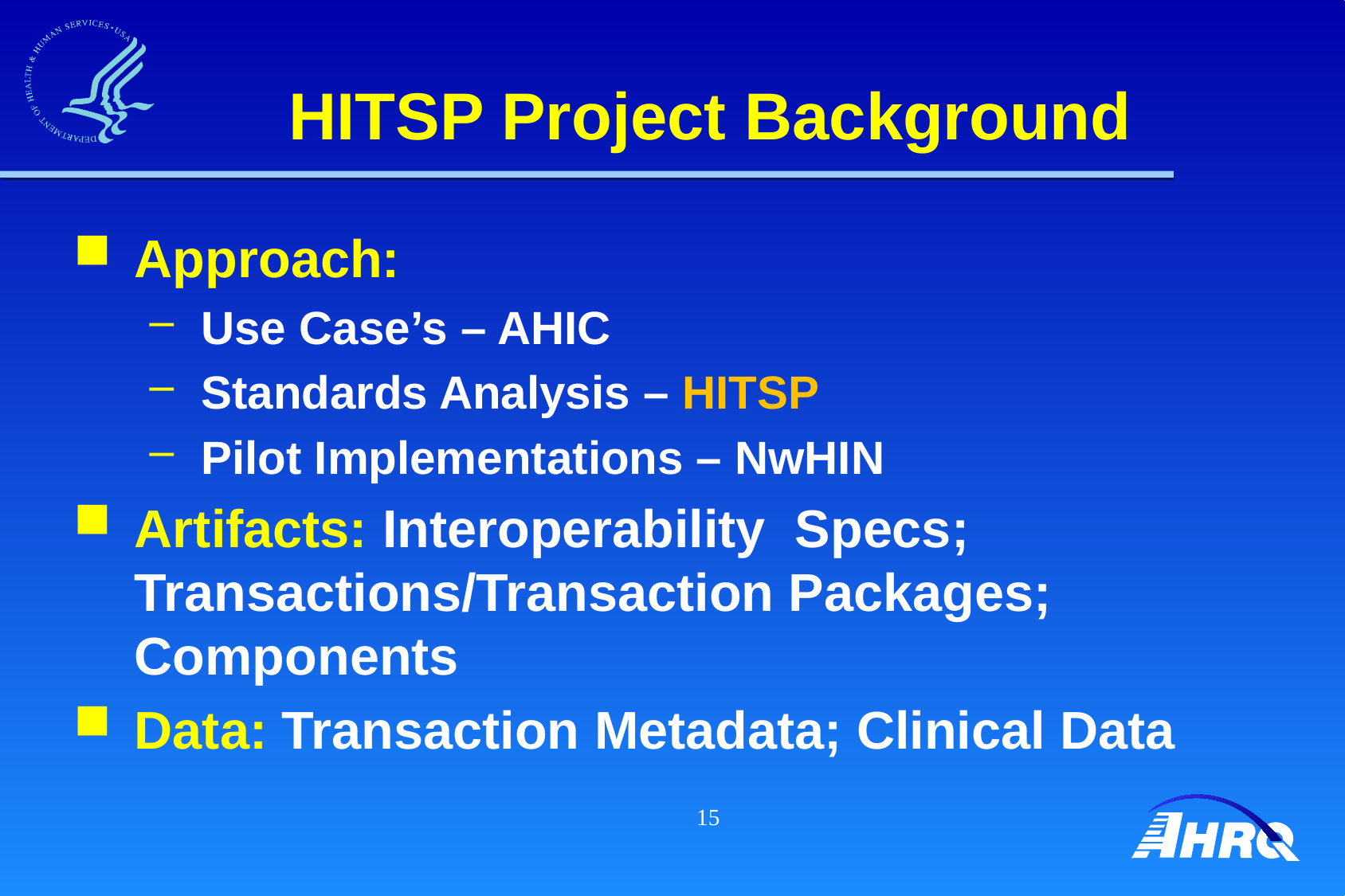

# HITSP Project Background
Approach:
Use Case’s – AHIC
Standards Analysis – HITSP
Pilot Implementations – NwHIN
Artifacts: Interoperability  Specs; Transactions/Transaction Packages; Components
Data: Transaction Metadata; Clinical Data

15